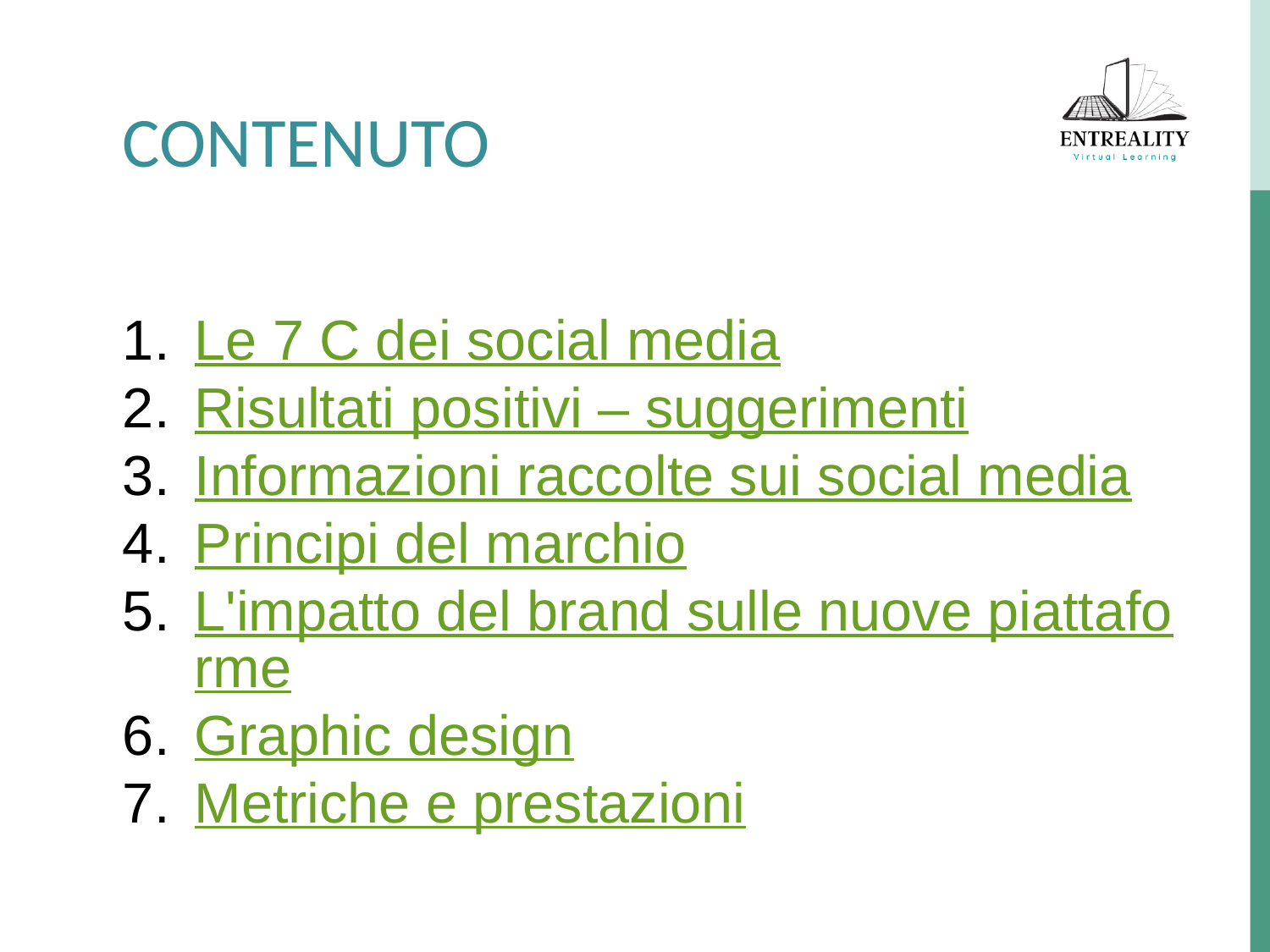

CONTENUTO
Le 7 C dei social media
Risultati positivi – suggerimenti
Informazioni raccolte sui social media
Principi del marchio
L'impatto del brand sulle nuove piattaforme
Graphic design
Metriche e prestazioni